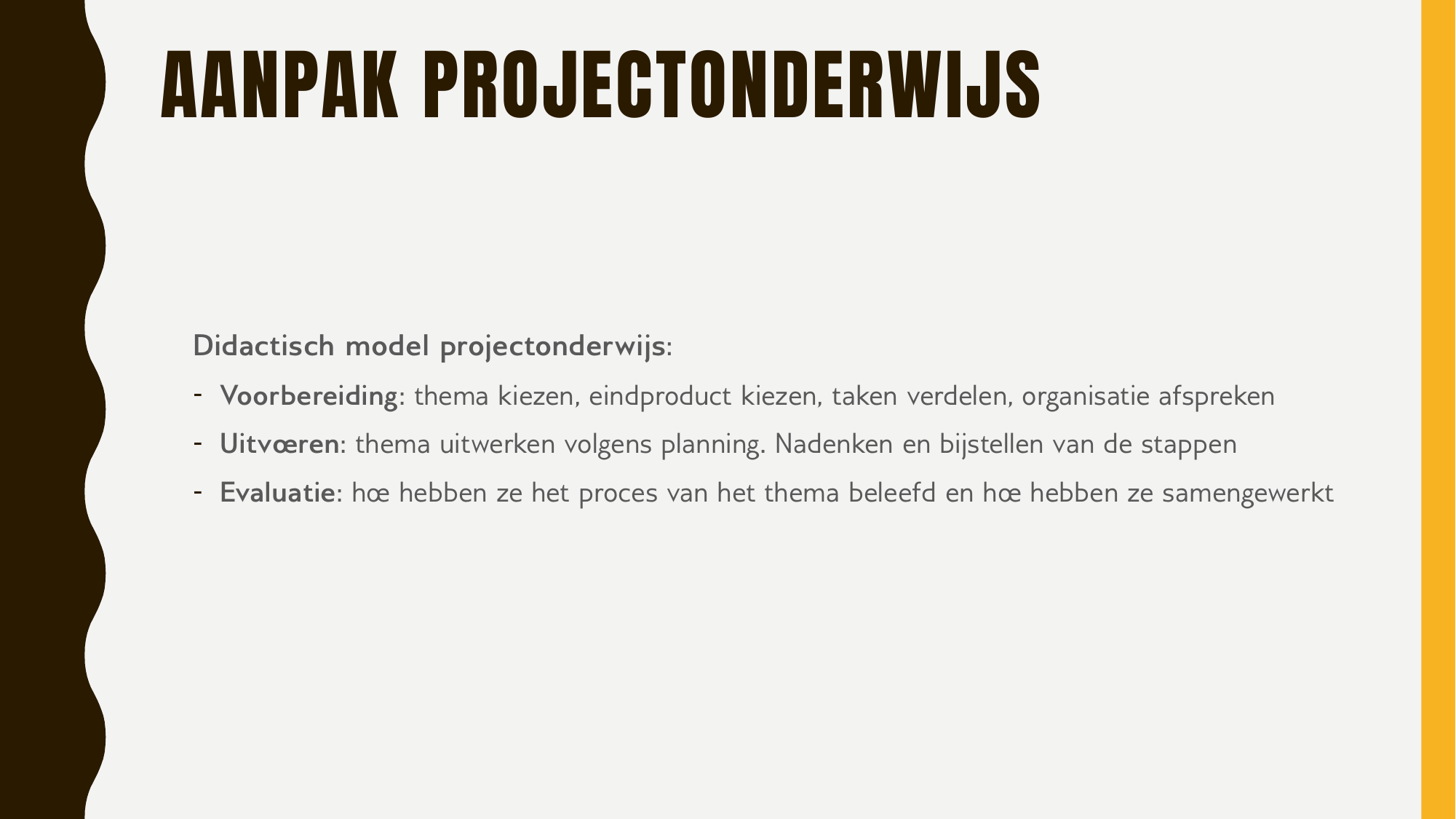

# Aanpak projectonderwijs

Didactisch model projectonderwijs:
Voorbereiding: thema kiezen, eindproduct kiezen, taken verdelen, organisatie afspreken
Uitvoeren: thema uitwerken volgens planning. Nadenken en bijstellen van de stappen
Evaluatie: hoe hebben ze het proces van het thema beleefd en hoe hebben ze samengewerkt